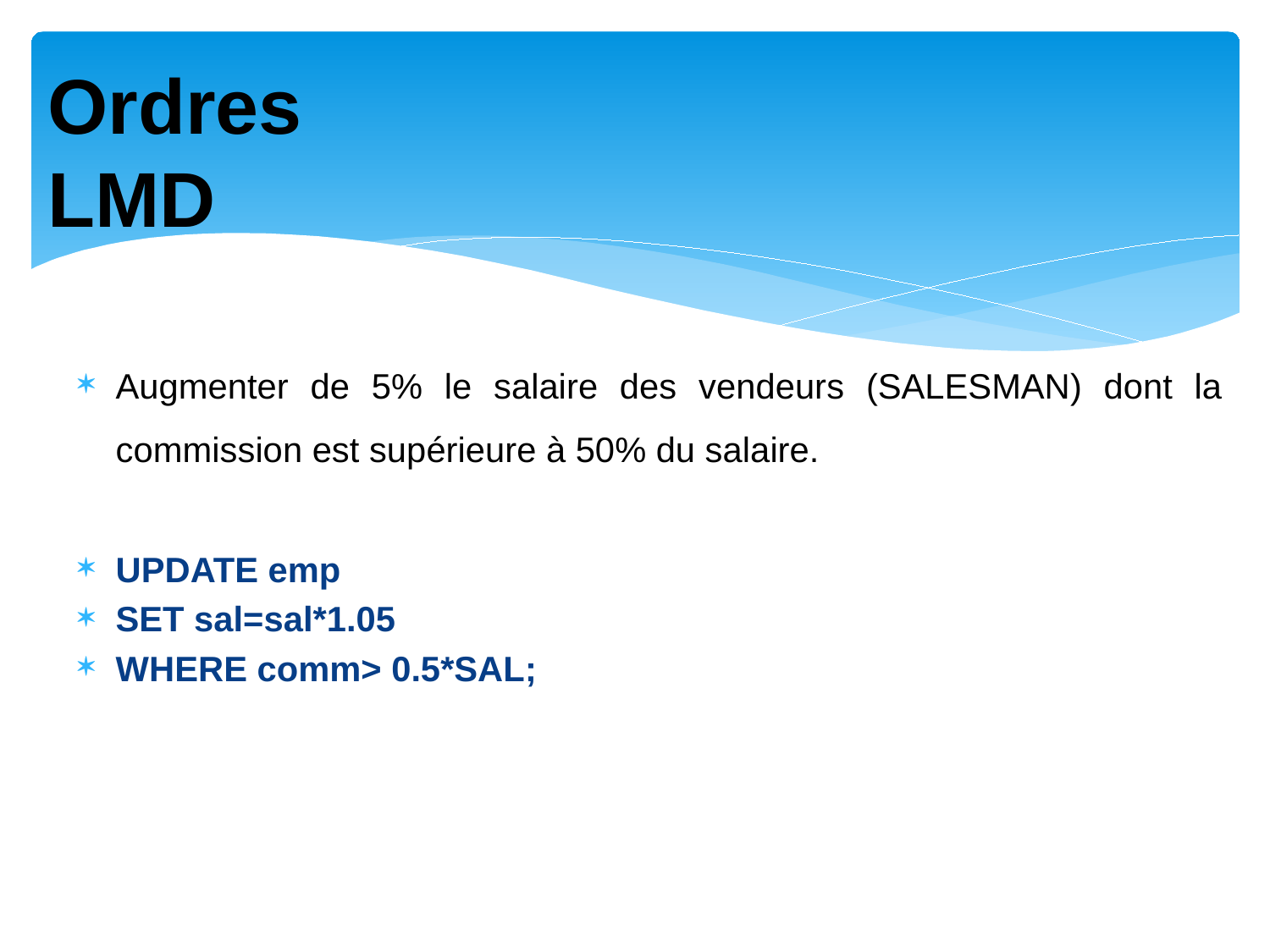

# Ordres LMD
Augmenter de 5% le salaire des vendeurs (SALESMAN) dont la commission est supérieure à 50% du salaire.

UPDATE emp
SET sal=sal*1.05
WHERE comm> 0.5*SAL;